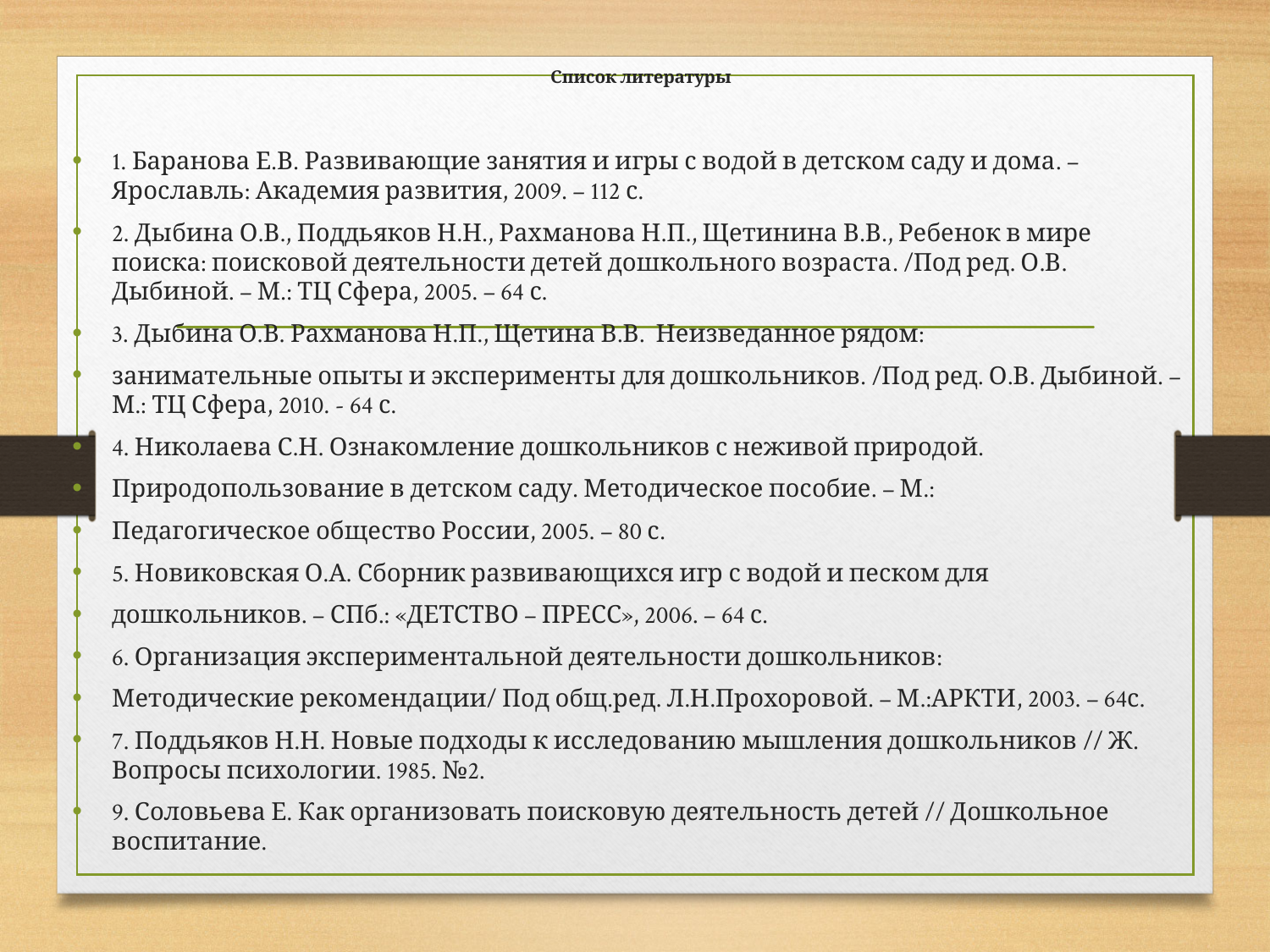

# Список литературы
1. Баранова Е.В. Развивающие занятия и игры с водой в детском саду и дома. – Ярославль: Академия развития, 2009. – 112 с.
2. Дыбина О.В., Поддьяков Н.Н., Рахманова Н.П., Щетинина В.В., Ребенок в мире поиска: поисковой деятельности детей дошкольного возраста. /Под ред. О.В. Дыбиной. – М.: ТЦ Сфера, 2005. – 64 с.
3. Дыбина О.В. Рахманова Н.П., Щетина В.В.  Неизведанное рядом:
занимательные опыты и эксперименты для дошкольников. /Под ред. О.В. Дыбиной. – М.: ТЦ Сфера, 2010. - 64 с.
4. Николаева С.Н. Ознакомление дошкольников с неживой природой.
Природопользование в детском саду. Методическое пособие. – М.:
Педагогическое общество России, 2005. – 80 с.
5. Новиковская О.А. Сборник развивающихся игр с водой и песком для
дошкольников. – СПб.: «ДЕТСТВО – ПРЕСС», 2006. – 64 с.
6. Организация экспериментальной деятельности дошкольников:
Методические рекомендации/ Под общ.ред. Л.Н.Прохоровой. – М.:АРКТИ, 2003. – 64с.
7. Поддьяков Н.Н. Новые подходы к исследованию мышления дошкольников // Ж. Вопросы психологии. 1985. №2.
9. Соловьева Е. Как организовать поисковую деятельность детей // Дошкольное воспитание.